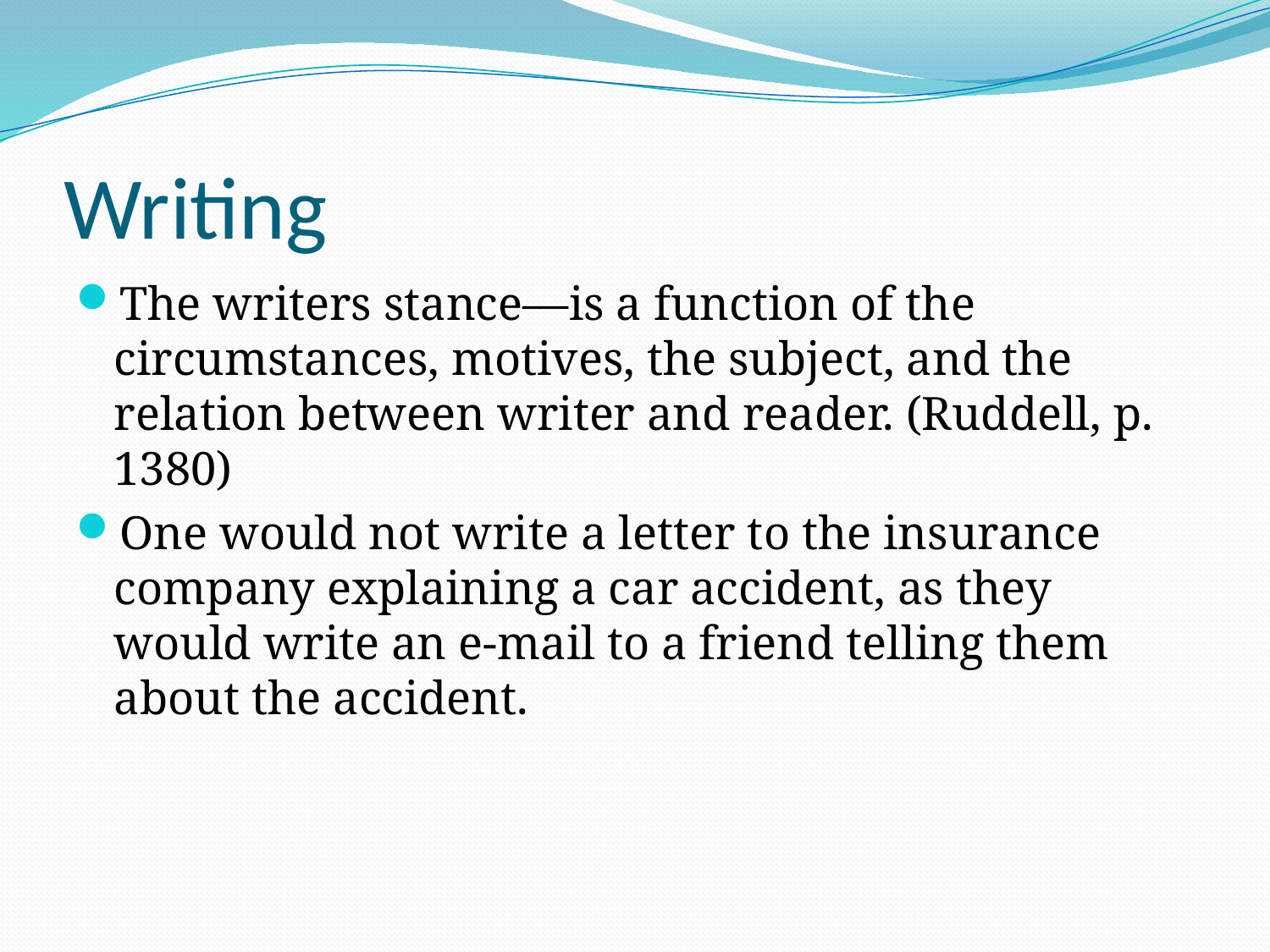

# Writing
The writers stance—is a function of the circumstances, motives, the subject, and the relation between writer and reader. (Ruddell, p. 1380)
One would not write a letter to the insurance company explaining a car accident, as they would write an e-mail to a friend telling them about the accident.